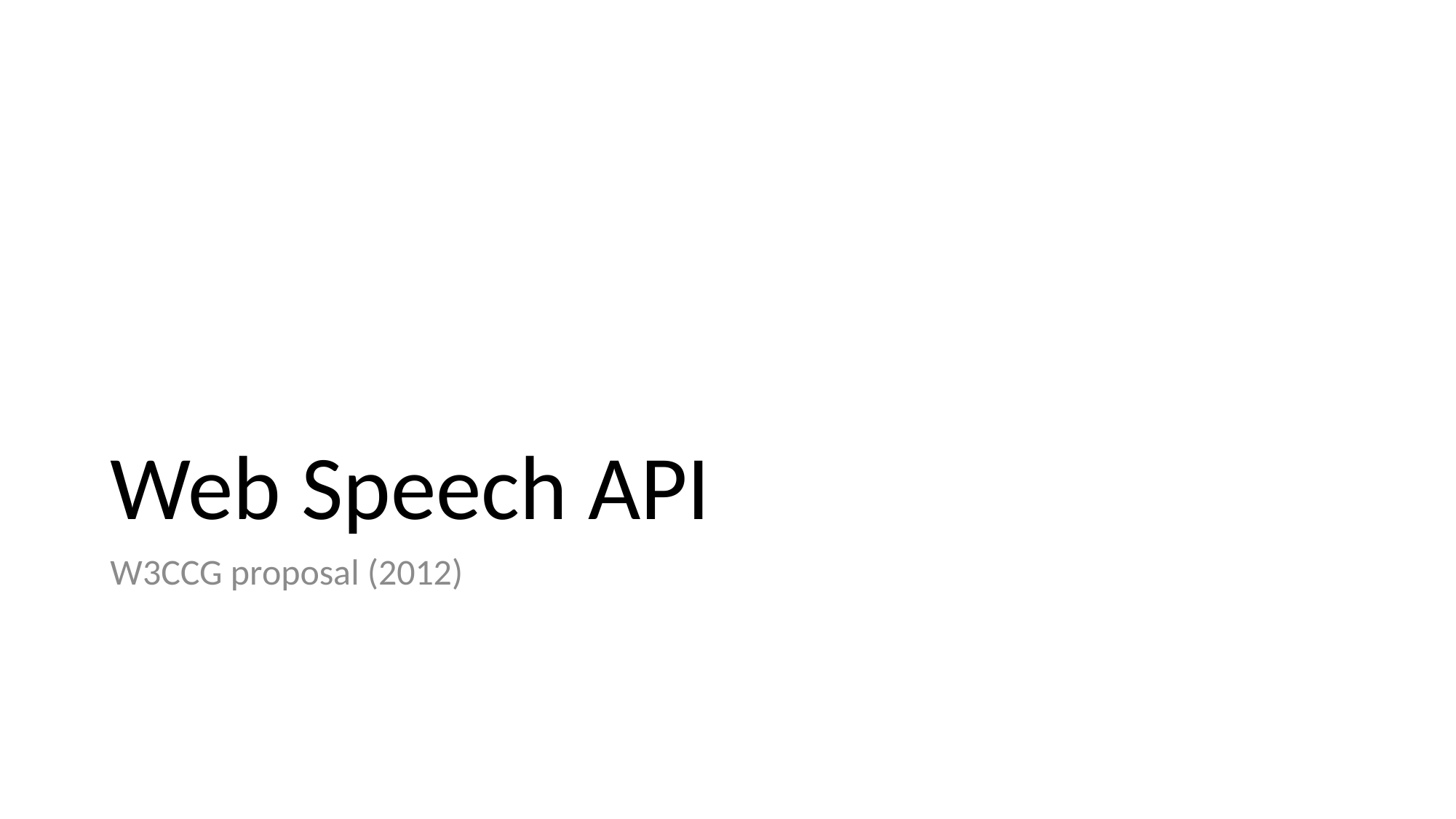

# Web Speech API
W3CCG proposal (2012)